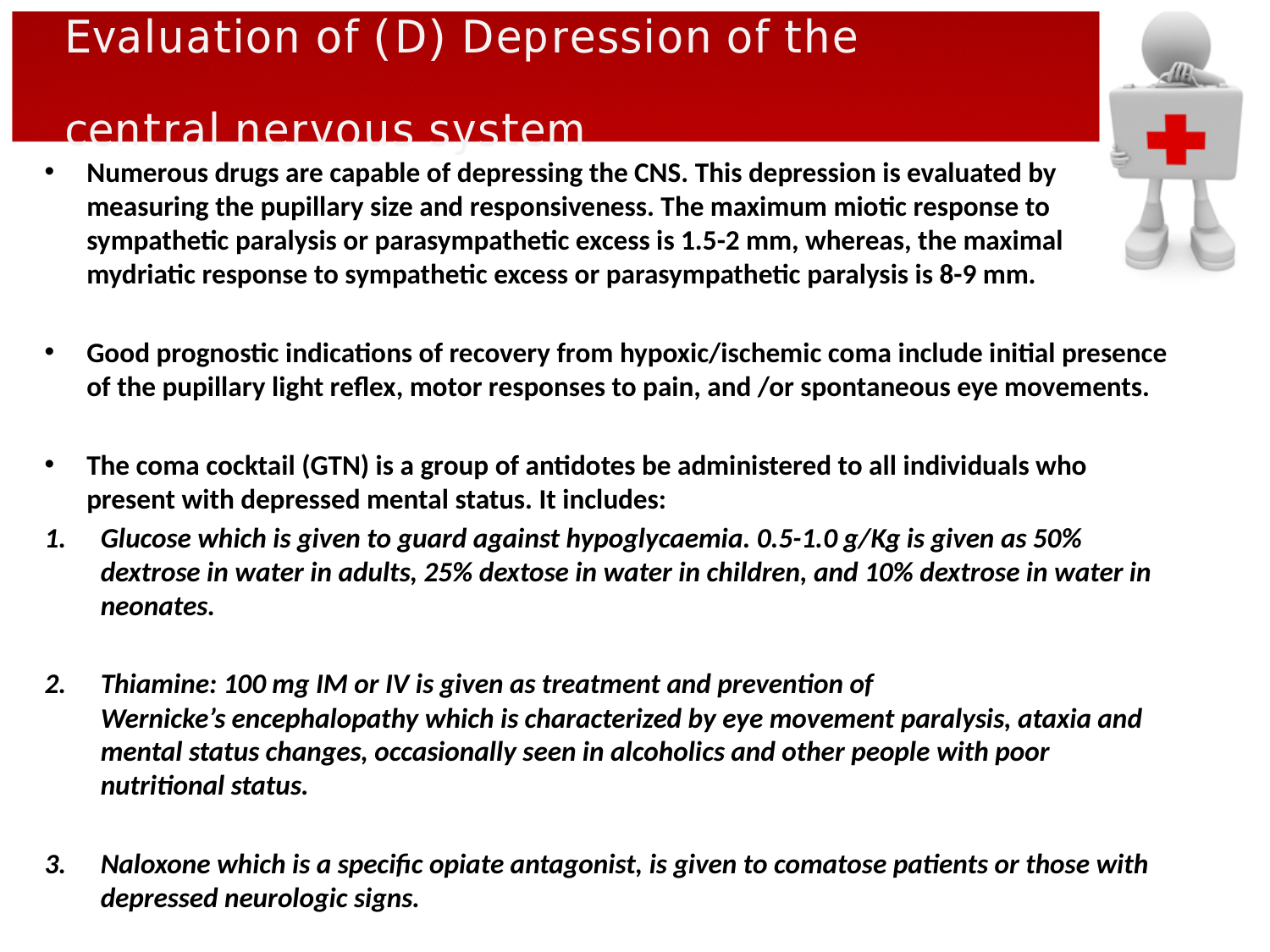

# Evaluation of (D) Depression of the central nervous system
Numerous drugs are capable of depressing the CNS. This depression is evaluated by measuring the pupillary size and responsiveness. The maximum miotic response to sympathetic paralysis or parasympathetic excess is 1.5-2 mm, whereas, the maximal mydriatic response to sympathetic excess or parasympathetic paralysis is 8-9 mm.

Good prognostic indications of recovery from hypoxic/ischemic coma include initial presence of the pupillary light reflex, motor responses to pain, and /or spontaneous eye movements.

The coma cocktail (GTN) is a group of antidotes be administered to all individuals who present with depressed mental status. It includes:
Glucose which is given to guard against hypoglycaemia. 0.5-1.0 g/Kg is given as 50% dextrose in water in adults, 25% dextose in water in children, and 10% dextrose in water in neonates.

Thiamine: 100 mg IM or IV is given as treatment and prevention of                                               Wernicke’s encephalopathy which is characterized by eye movement paralysis, ataxia and mental status changes, occasionally seen in alcoholics and other people with poor nutritional status.

Naloxone which is a specific opiate antagonist, is given to comatose patients or those with depressed neurologic signs.